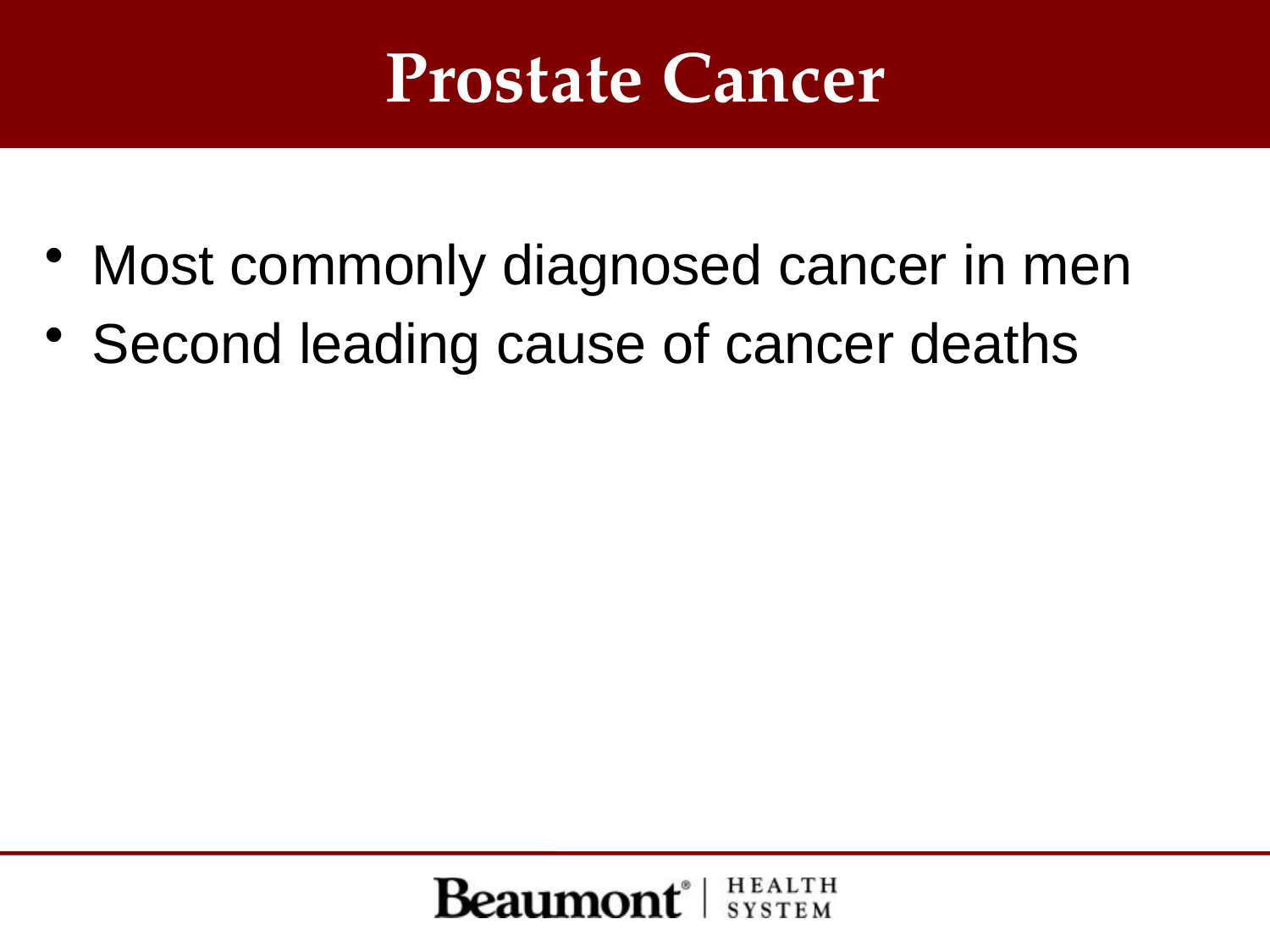

# Prostate Cancer
Most commonly diagnosed cancer in men
Second leading cause of cancer deaths